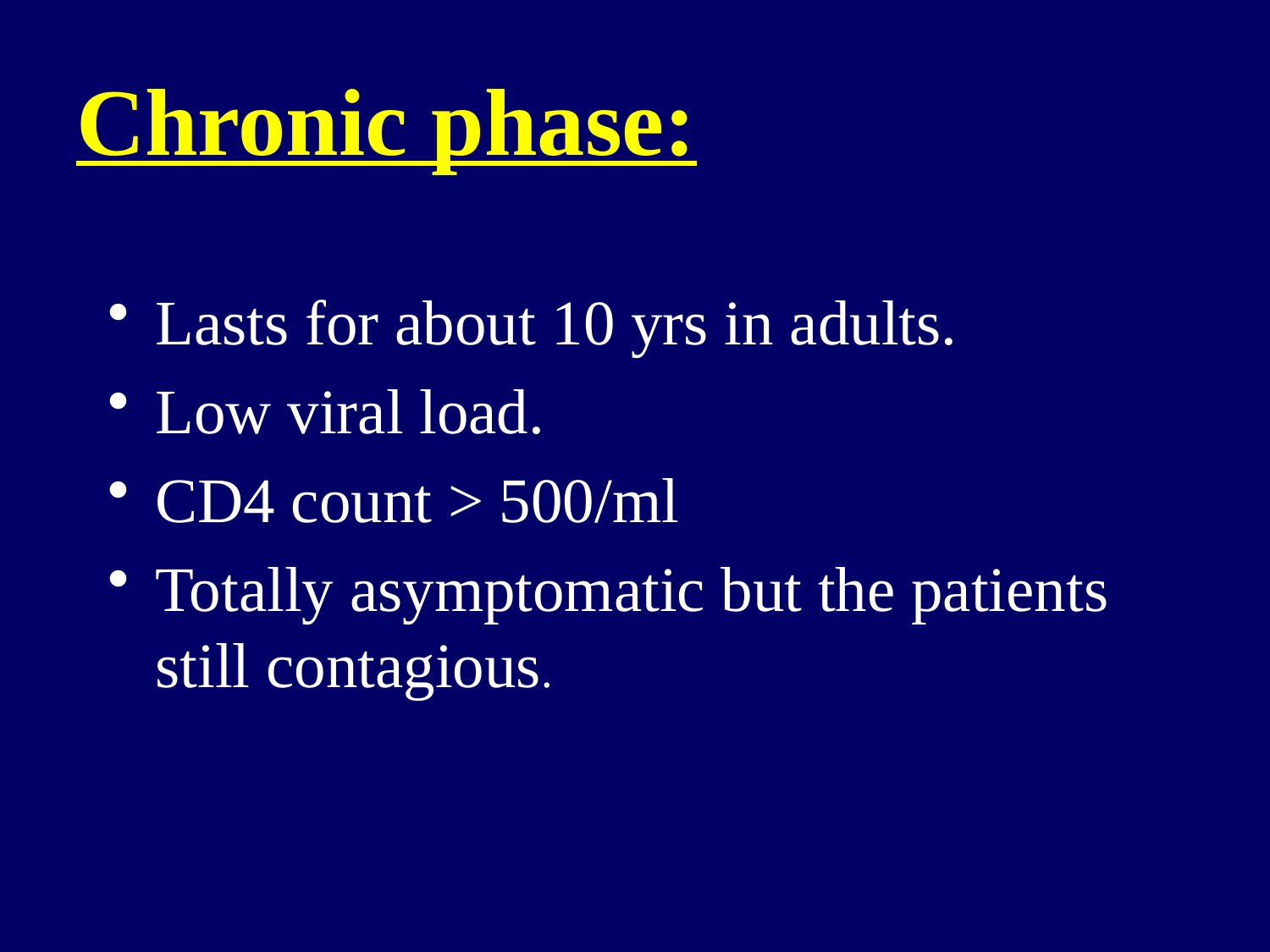

# Chronic phase:
Lasts for about 10 yrs in adults.
Low viral load.
CD4 count > 500/ml
Totally asymptomatic but the patients still contagious.